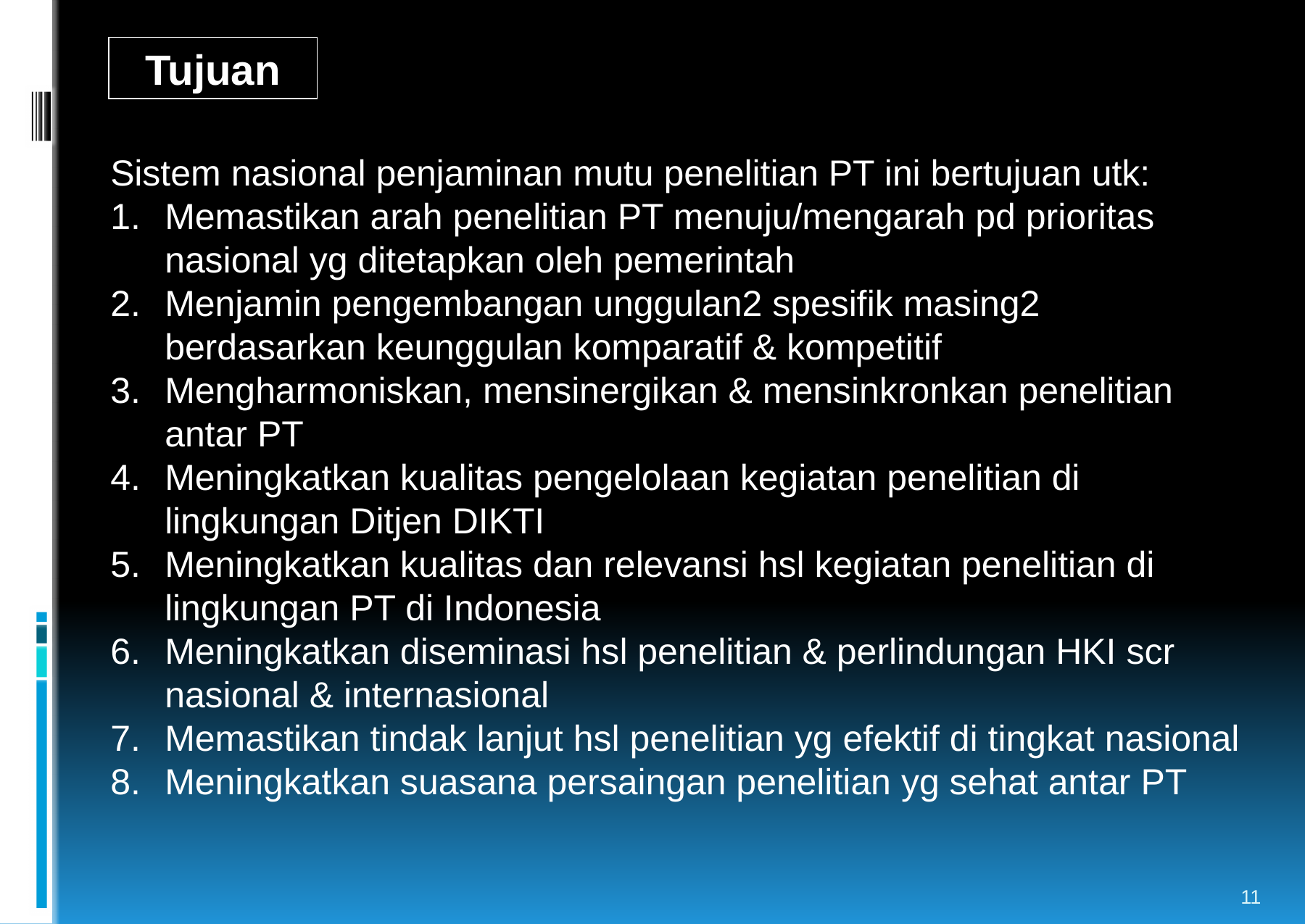

Tujuan
Sistem nasional penjaminan mutu penelitian PT ini bertujuan utk:
Memastikan arah penelitian PT menuju/mengarah pd prioritas nasional yg ditetapkan oleh pemerintah
Menjamin pengembangan unggulan2 spesifik masing2 berdasarkan keunggulan komparatif & kompetitif
Mengharmoniskan, mensinergikan & mensinkronkan penelitian antar PT
Meningkatkan kualitas pengelolaan kegiatan penelitian di lingkungan Ditjen DIKTI
Meningkatkan kualitas dan relevansi hsl kegiatan penelitian di lingkungan PT di Indonesia
Meningkatkan diseminasi hsl penelitian & perlindungan HKI scr nasional & internasional
Memastikan tindak lanjut hsl penelitian yg efektif di tingkat nasional
Meningkatkan suasana persaingan penelitian yg sehat antar PT
11